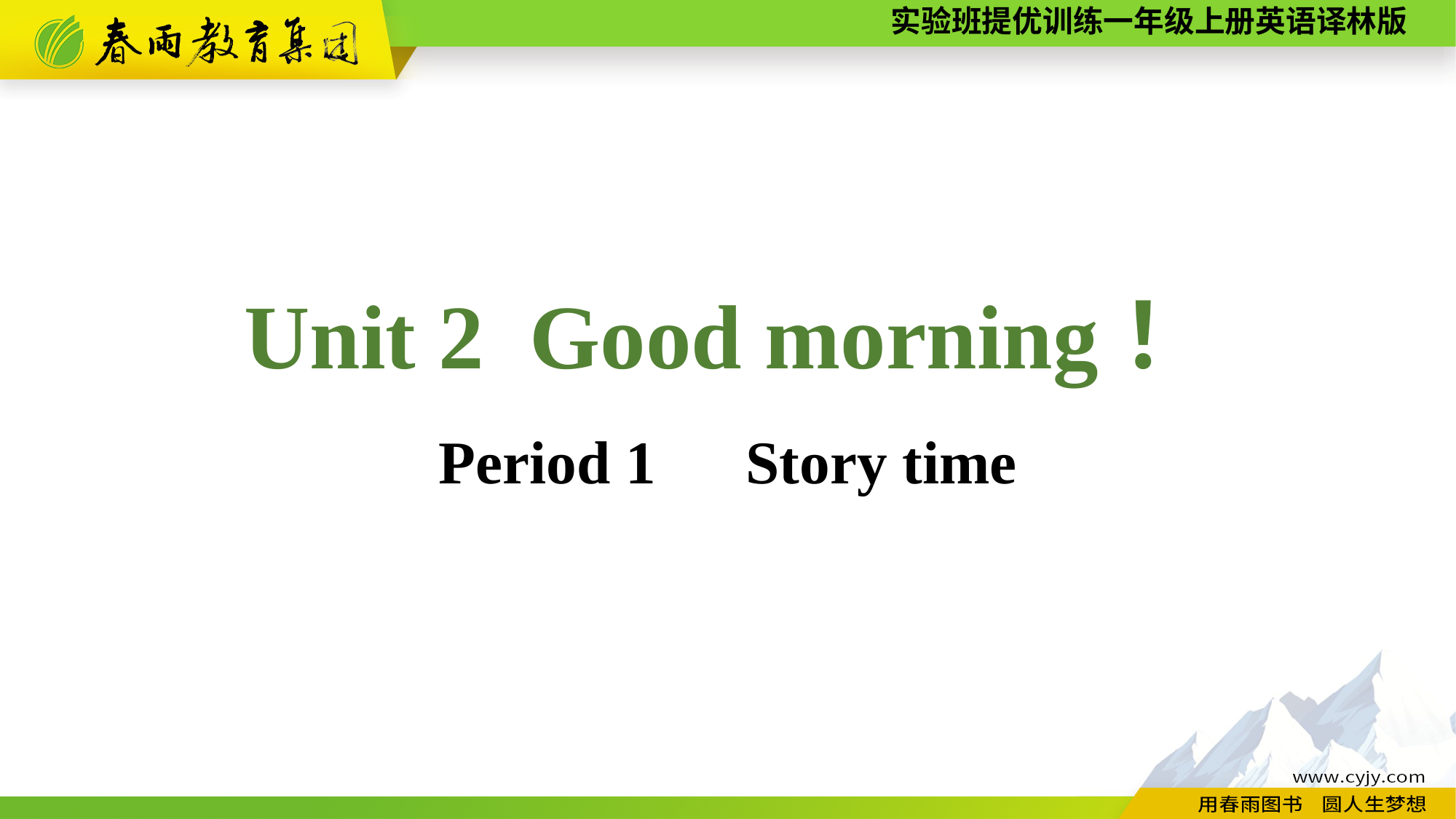

Unit 2  Good morning！
Period 1　Story time